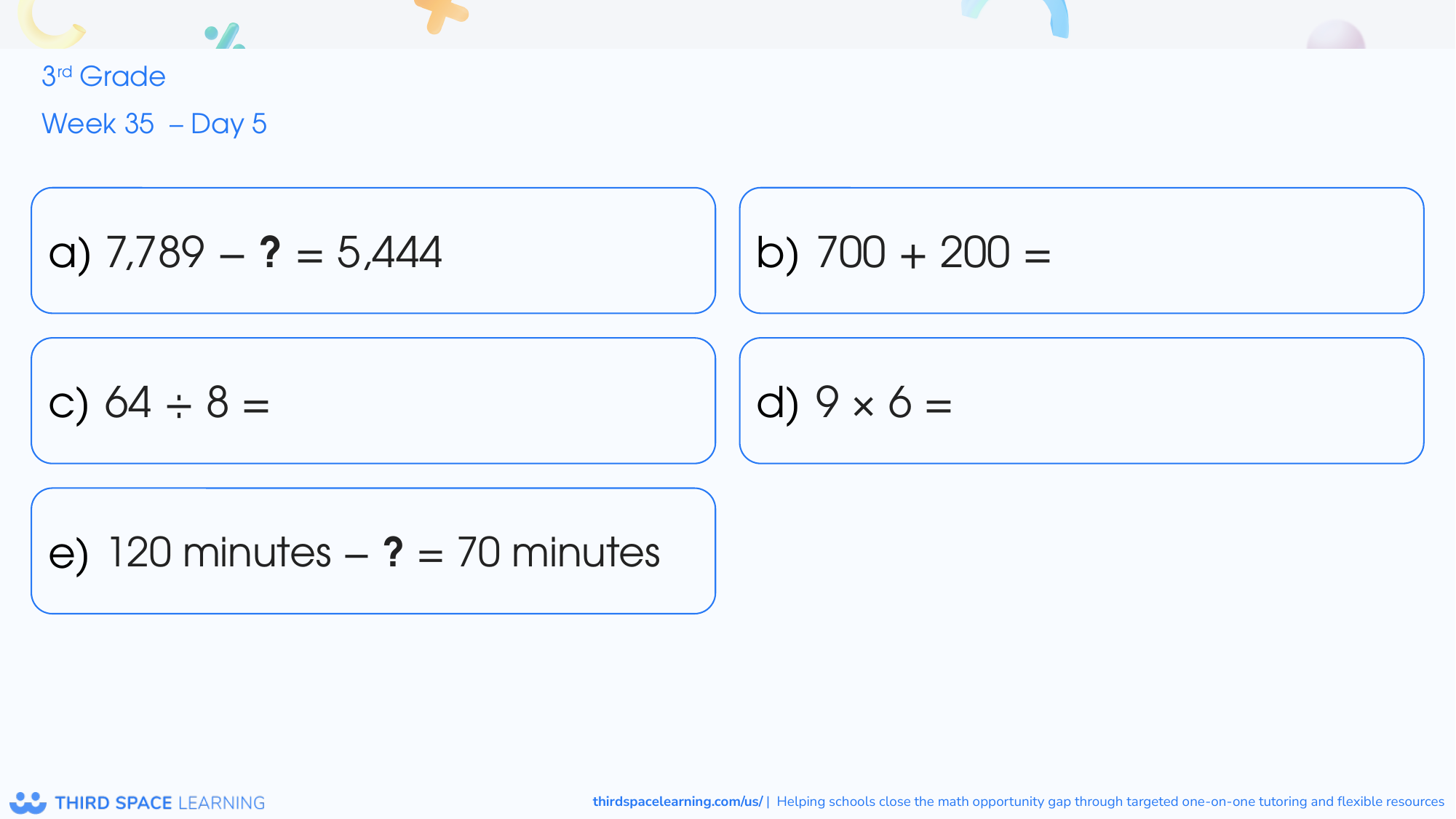

3rd Grade
Week 35  – Day 5
7,789 − ? = 5,444
700 + 200 =
64 ÷ 8 =
9 × 6 =
120 minutes − ? = 70 minutes